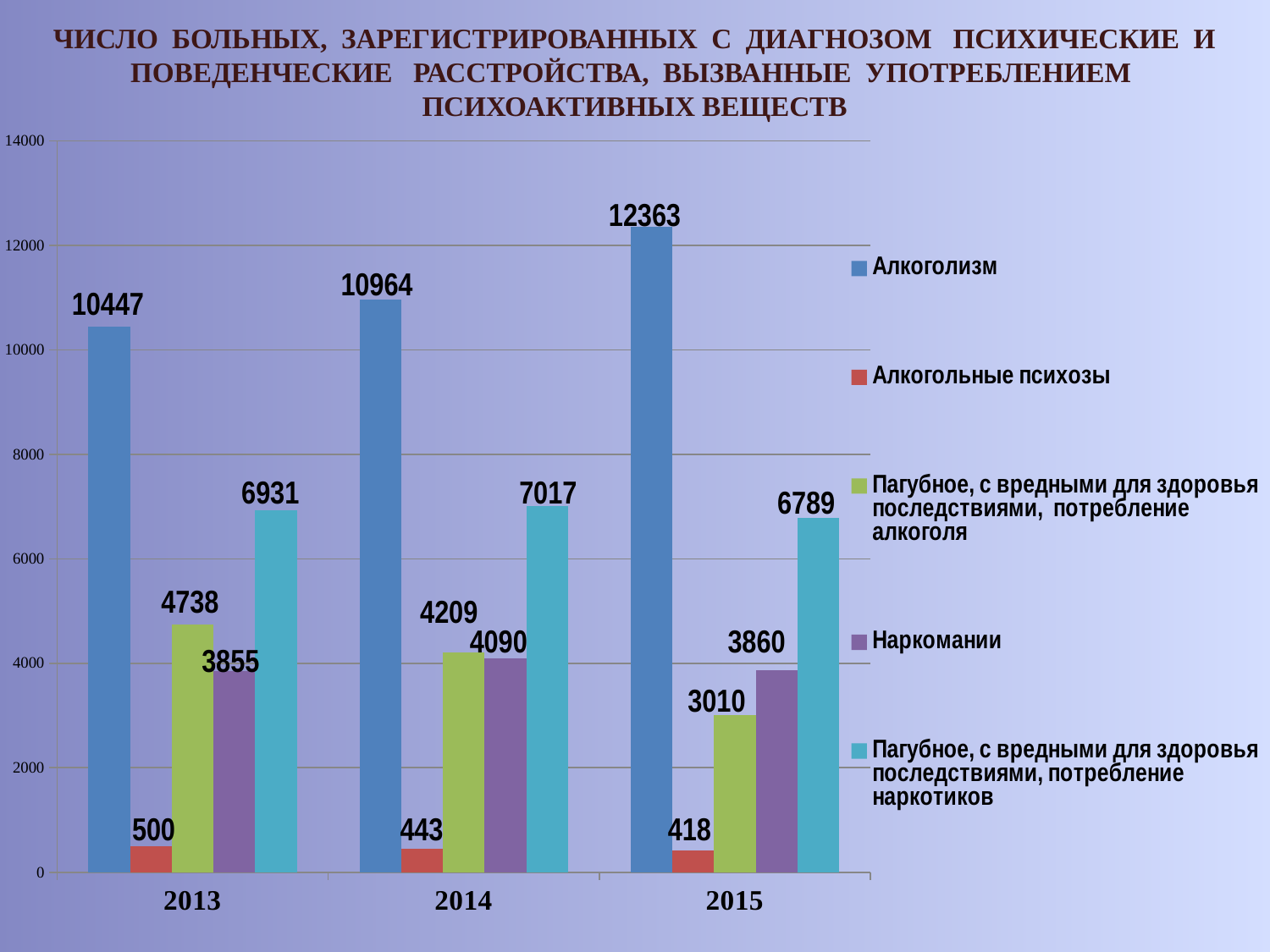

ЧИСЛО  БОЛЬНЫХ,  ЗАРЕГИСТРИРОВАННЫХ  С  ДИАГНОЗОМ   ПСИХИЧЕСКИЕ  И ПОВЕДЕНЧЕСКИЕ   РАССТРОЙСТВА,  ВЫЗВАННЫЕ  УПОТРЕБЛЕНИЕМ  ПСИХОАКТИВНЫХ ВЕЩЕСТВ

### Chart

| Category | Алкоголизм | Алкогольные психозы | Пагубное, с вредными для здоровья последствиями,  потребление алкоголя | Наркомании | Пагубное, с вредными для здоровья последствиями, потребление наркотиков |
|---|---|---|---|---|---|
| 2013 | 10447.0 | 500.0 | 4738.0 | 3855.0 | 6931.0 |
| 2014 | 10964.0 | 443.0 | 4209.0 | 4090.0 | 7017.0 |
| 2015 | 12363.0 | 418.0 | 3010.0 | 3860.0 | 6789.0 |
12363
10964
10447
6931
7017
6789
4738
4209
4090
3860
3855
3010
500
443
418